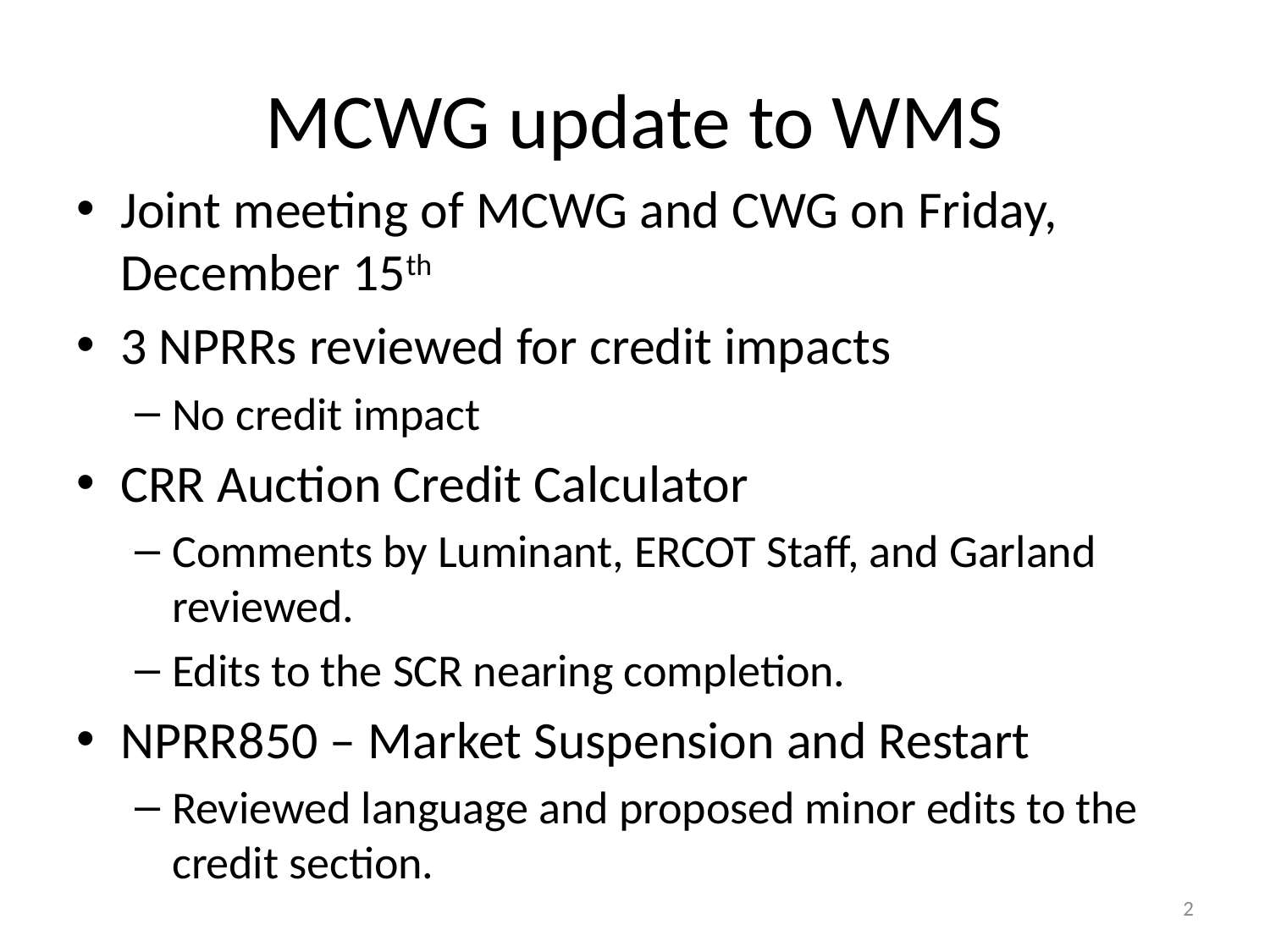

# MCWG update to WMS
Joint meeting of MCWG and CWG on Friday, December 15th
3 NPRRs reviewed for credit impacts
No credit impact
CRR Auction Credit Calculator
Comments by Luminant, ERCOT Staff, and Garland reviewed.
Edits to the SCR nearing completion.
NPRR850 – Market Suspension and Restart
Reviewed language and proposed minor edits to the credit section.
2